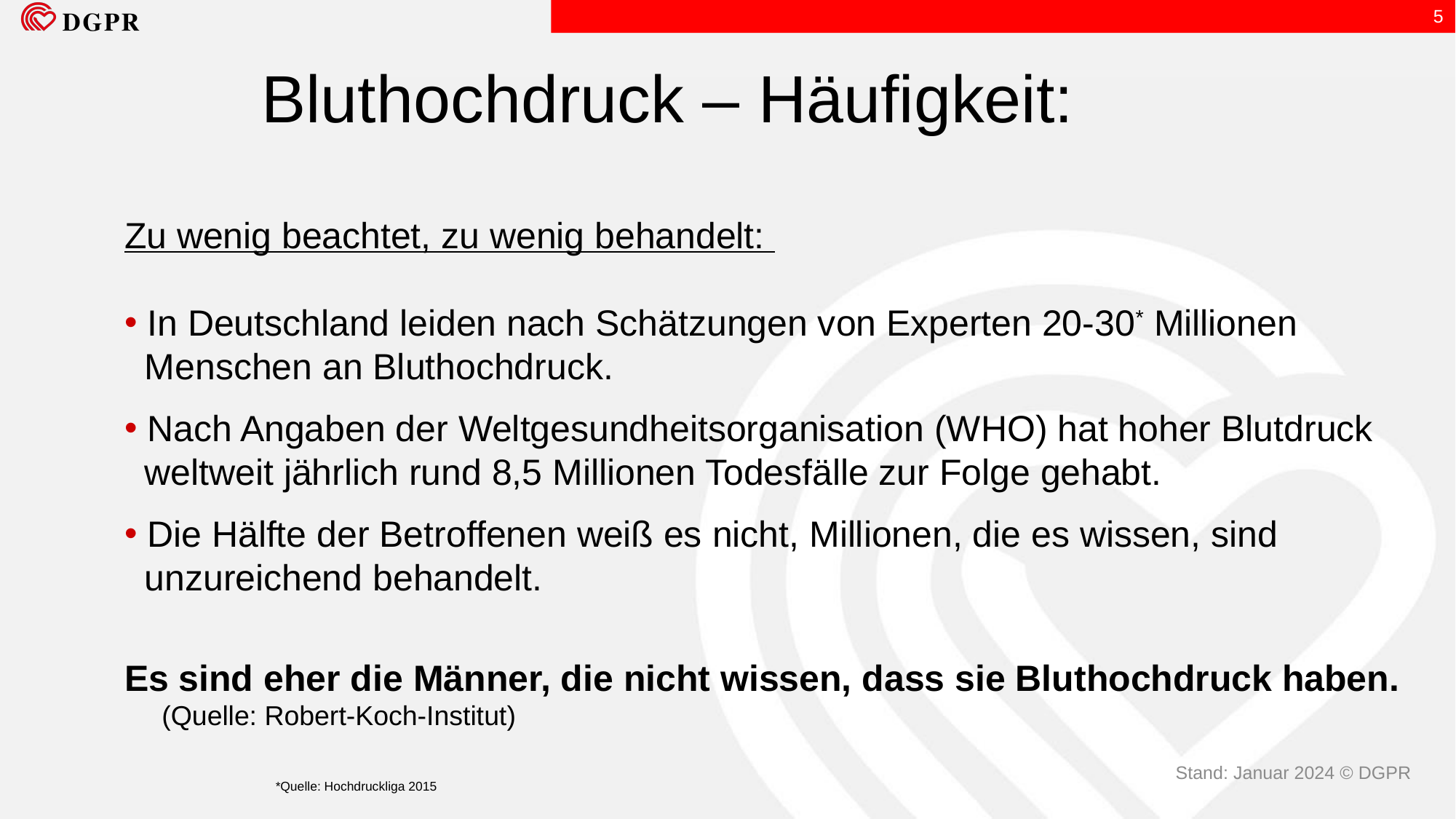

5
Bluthochdruck – Häufigkeit:
Zu wenig beachtet, zu wenig behandelt:

 In Deutschland leiden nach Schätzungen von Experten 20-30* Millionen
  Menschen an Bluthochdruck.
 Nach Angaben der Weltgesundheitsorganisation (WHO) hat hoher Blutdruck
  weltweit jährlich rund 8,5 Millionen Todesfälle zur Folge gehabt.
 Die Hälfte der Betroffenen weiß es nicht, Millionen, die es wissen, sind
  unzureichend behandelt.

Es sind eher die Männer, die nicht wissen, dass sie Bluthochdruck haben.
(Quelle: Robert-Koch-Institut)
Stand: Januar 2024 © DGPR
*Quelle: Hochdruckliga 2015